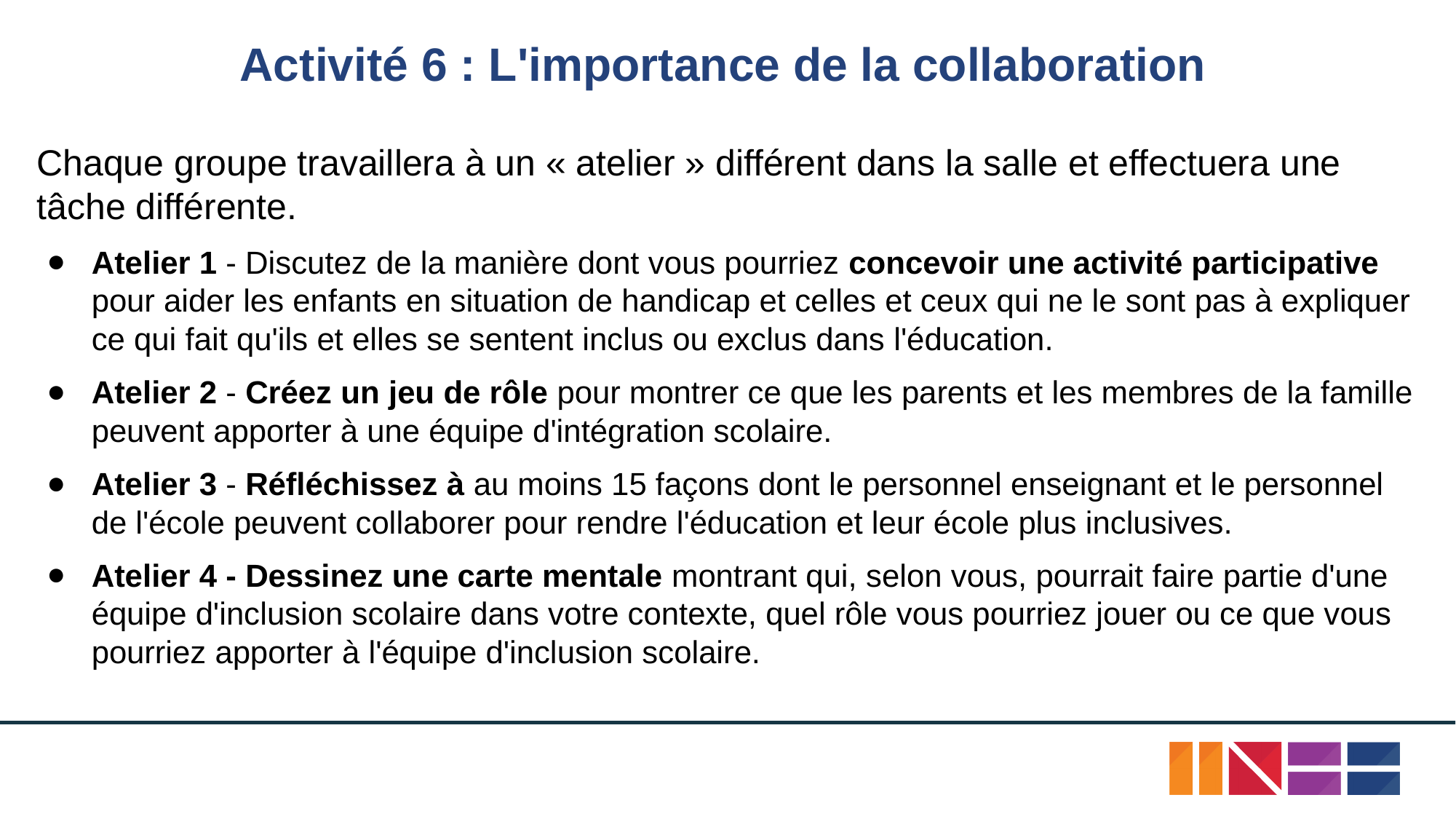

# Activité 6 : L'importance de la collaboration
Chaque groupe travaillera à un « atelier » différent dans la salle et effectuera une tâche différente.
Atelier 1 - Discutez de la manière dont vous pourriez concevoir une activité participative pour aider les enfants en situation de handicap et celles et ceux qui ne le sont pas à expliquer ce qui fait qu'ils et elles se sentent inclus ou exclus dans l'éducation.
Atelier 2 - Créez un jeu de rôle pour montrer ce que les parents et les membres de la famille peuvent apporter à une équipe d'intégration scolaire.
Atelier 3 - Réfléchissez à au moins 15 façons dont le personnel enseignant et le personnel de l'école peuvent collaborer pour rendre l'éducation et leur école plus inclusives.
Atelier 4 - Dessinez une carte mentale montrant qui, selon vous, pourrait faire partie d'une équipe d'inclusion scolaire dans votre contexte, quel rôle vous pourriez jouer ou ce que vous pourriez apporter à l'équipe d'inclusion scolaire.